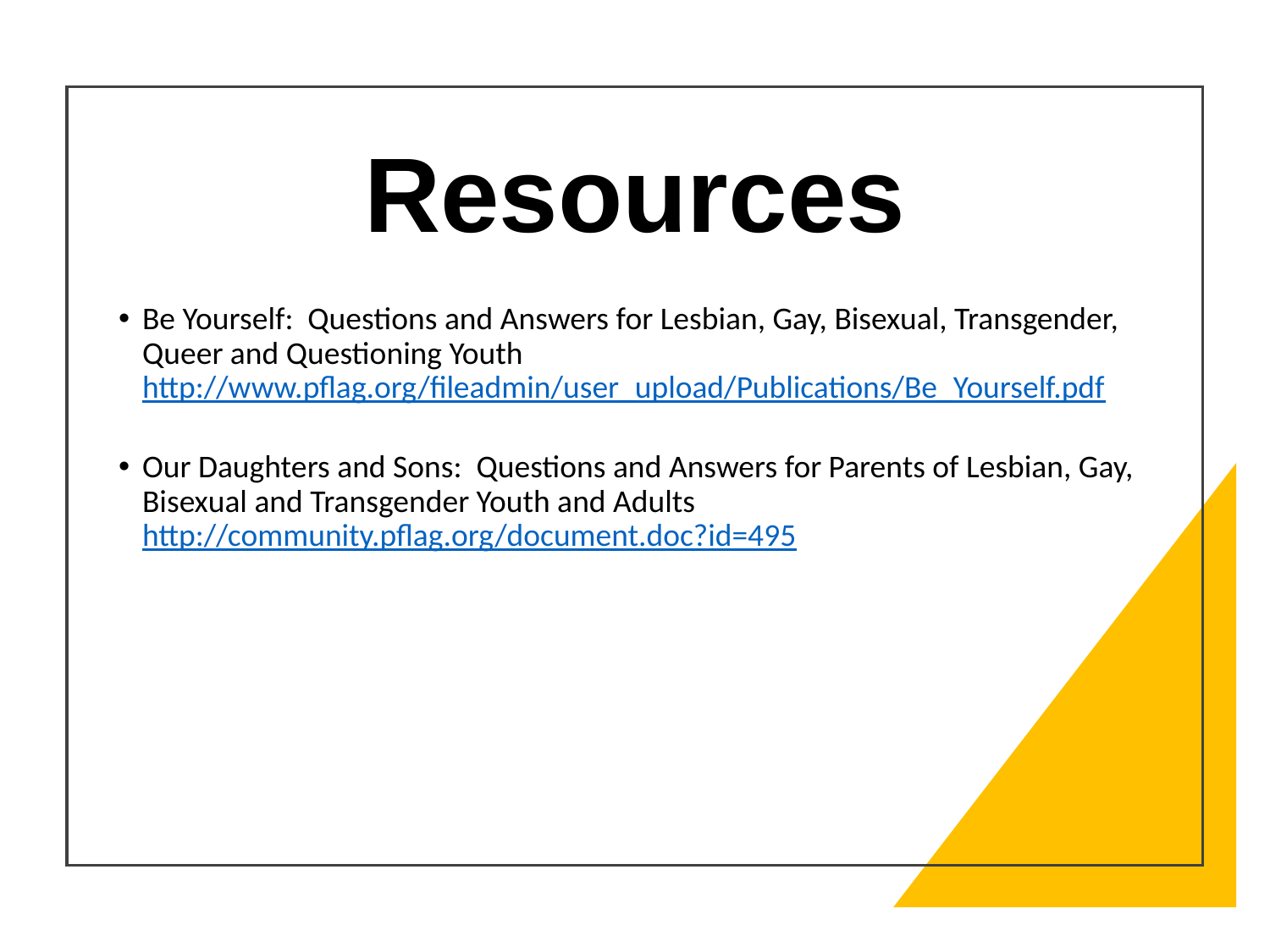

# Resources
Be Yourself:  Questions and Answers for Lesbian, Gay, Bisexual, Transgender, Queer and Questioning Youth http://www.pflag.org/fileadmin/user_upload/Publications/Be_Yourself.pdf

Our Daughters and Sons:  Questions and Answers for Parents of Lesbian, Gay, Bisexual and Transgender Youth and Adults http://community.pflag.org/document.doc?id=495